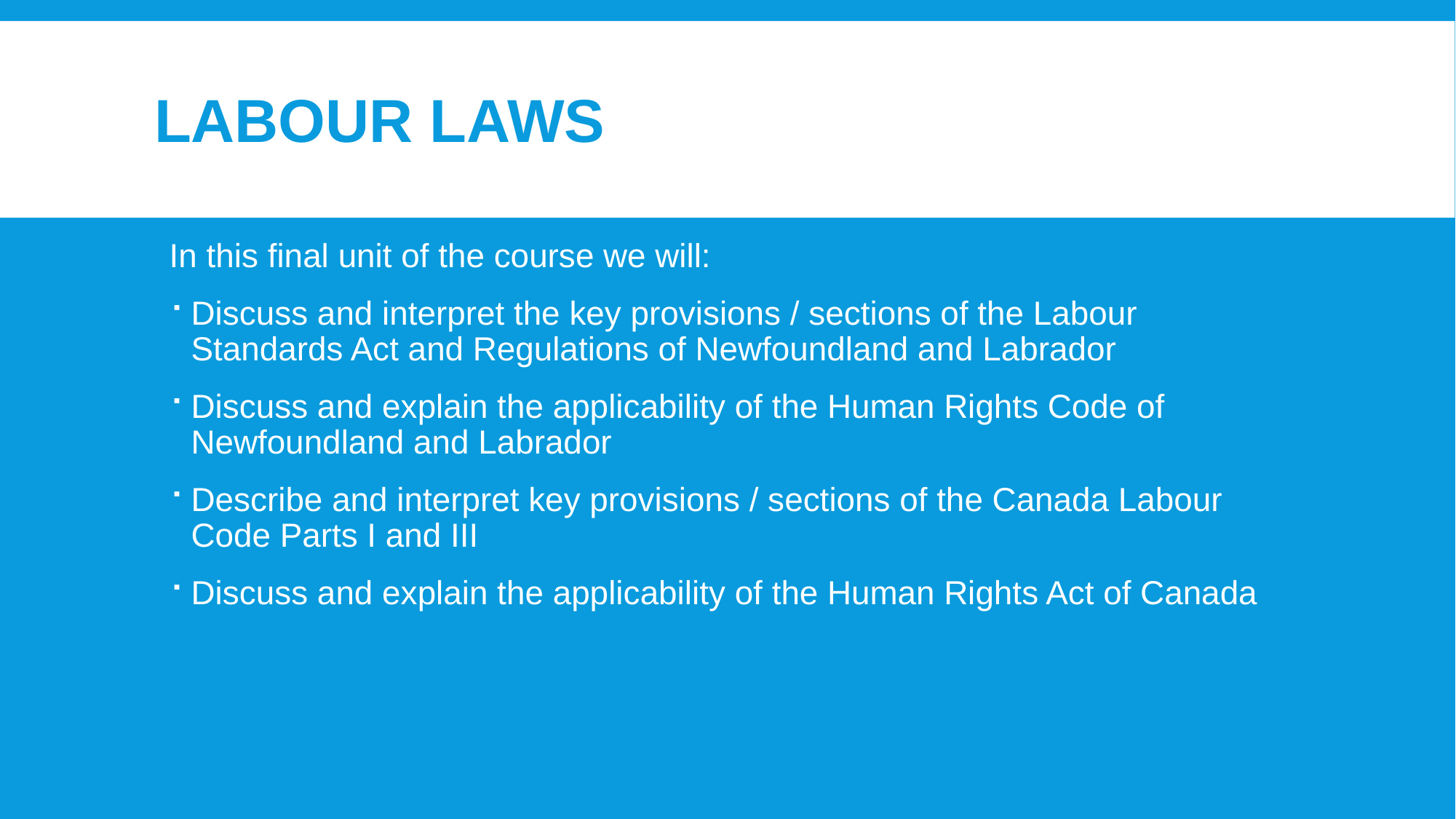

# Labour Laws
In this final unit of the course we will:
Discuss and interpret the key provisions / sections of the Labour Standards Act and Regulations of Newfoundland and Labrador
Discuss and explain the applicability of the Human Rights Code of Newfoundland and Labrador
Describe and interpret key provisions / sections of the Canada Labour Code Parts I and III
Discuss and explain the applicability of the Human Rights Act of Canada